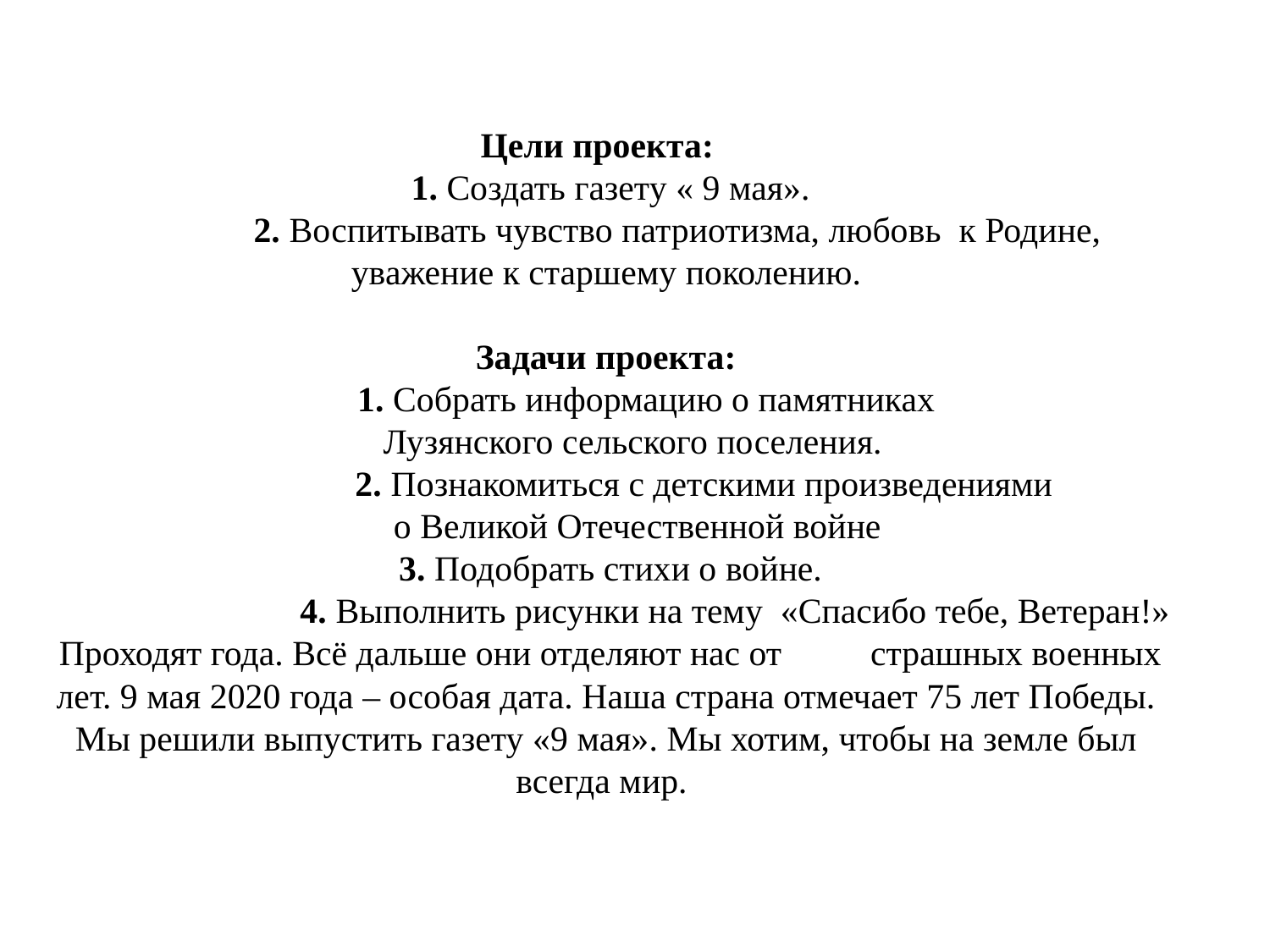

# Цели проекта: 1. Создать газету « 9 мая». 2. Воспитывать чувство патриотизма, любовь  к Родине,  уважение к старшему поколению. Задачи проекта: 1. Собрать информацию о памятниках Лузянского сельского поселения. 2. Познакомиться с детскими произведениями о Великой Отечественной войне 3. Подобрать стихи о войне. 4. Выполнить рисунки на тему  «Спасибо тебе, Ветеран!» Проходят года. Всё дальше они отделяют нас от          страшных военных лет. 9 мая 2020 года – особая дата. Наша страна отмечает 75 лет Победы. Мы решили выпустить газету «9 мая». Мы хотим, чтобы на земле был всегда мир.